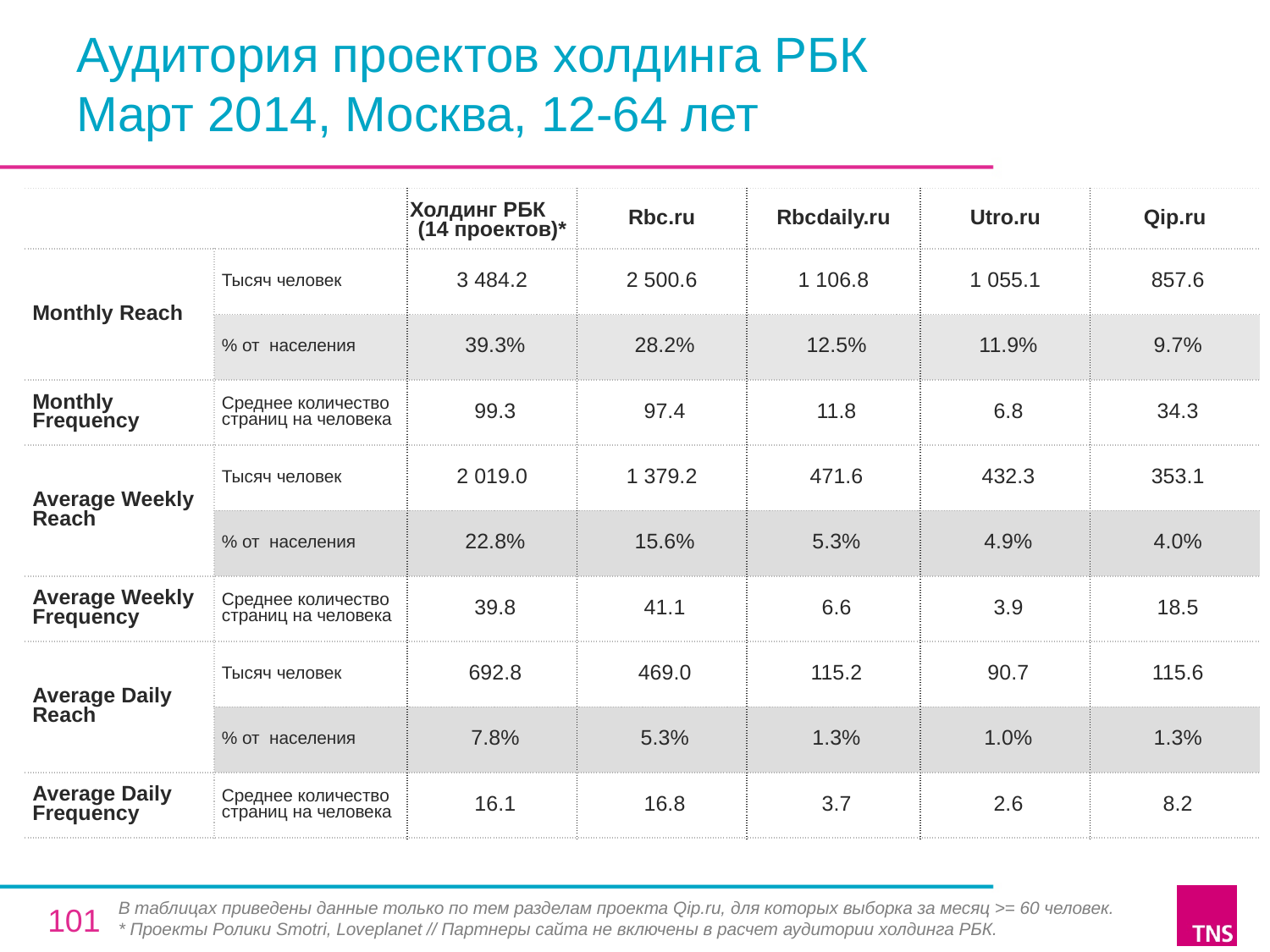

# Аудитория проектов холдинга РБК Март 2014, Москва, 12-64 лет
|  |  | Холдинг РБК (14 проектов)\* | Rbc.ru | Rbcdaily.ru | Utro.ru | Qip.ru |
| --- | --- | --- | --- | --- | --- | --- |
| Monthly Reach | Тысяч человек | 3 484.2 | 2 500.6 | 1 106.8 | 1 055.1 | 857.6 |
|  | % от населения | 39.3% | 28.2% | 12.5% | 11.9% | 9.7% |
| Monthly Frequency | Среднее количество страниц на человека | 99.3 | 97.4 | 11.8 | 6.8 | 34.3 |
| Average Weekly Reach | Тысяч человек | 2 019.0 | 1 379.2 | 471.6 | 432.3 | 353.1 |
|  | % от населения | 22.8% | 15.6% | 5.3% | 4.9% | 4.0% |
| Average Weekly Frequency | Среднее количество страниц на человека | 39.8 | 41.1 | 6.6 | 3.9 | 18.5 |
| Average Daily Reach | Тысяч человек | 692.8 | 469.0 | 115.2 | 90.7 | 115.6 |
|  | % от населения | 7.8% | 5.3% | 1.3% | 1.0% | 1.3% |
| Average Daily Frequency | Среднее количество страниц на человека | 16.1 | 16.8 | 3.7 | 2.6 | 8.2 |
В таблицах приведены данные только по тем разделам проекта Qip.ru, для которых выборка за месяц >= 60 человек.
* Проекты Ролики Smotri, Loveplanet // Партнеры сайта не включены в расчет аудитории холдинга РБК.
101